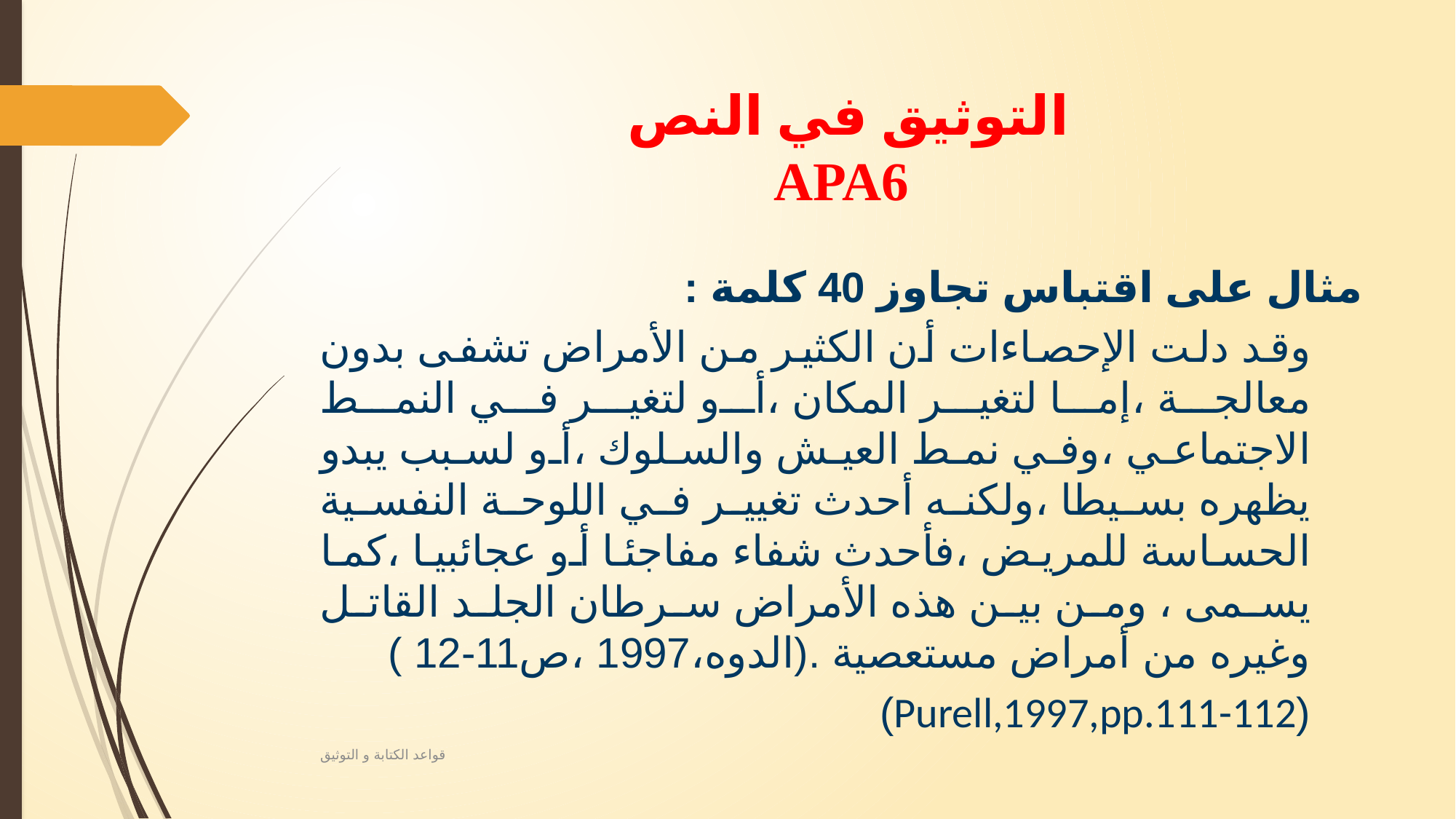

# التوثيق في النص APA6
مثال على اقتباس تجاوز 40 كلمة :
وقد دلت الإحصاءات أن الكثير من الأمراض تشفى بدون معالجة ،إما لتغير المكان ،أو لتغير في النمط الاجتماعي ،وفي نمط العيش والسلوك ،أو لسبب يبدو يظهره بسيطا ،ولكنه أحدث تغيير في اللوحة النفسية الحساسة للمريض ،فأحدث شفاء مفاجئا أو عجائبيا ،كما يسمى ، ومن بين هذه الأمراض سرطان الجلد القاتل وغيره من أمراض مستعصية .(الدوه،1997 ،ص11-12 )
(Purell,1997,pp.111-112)

قواعد الكتابة و التوثيق